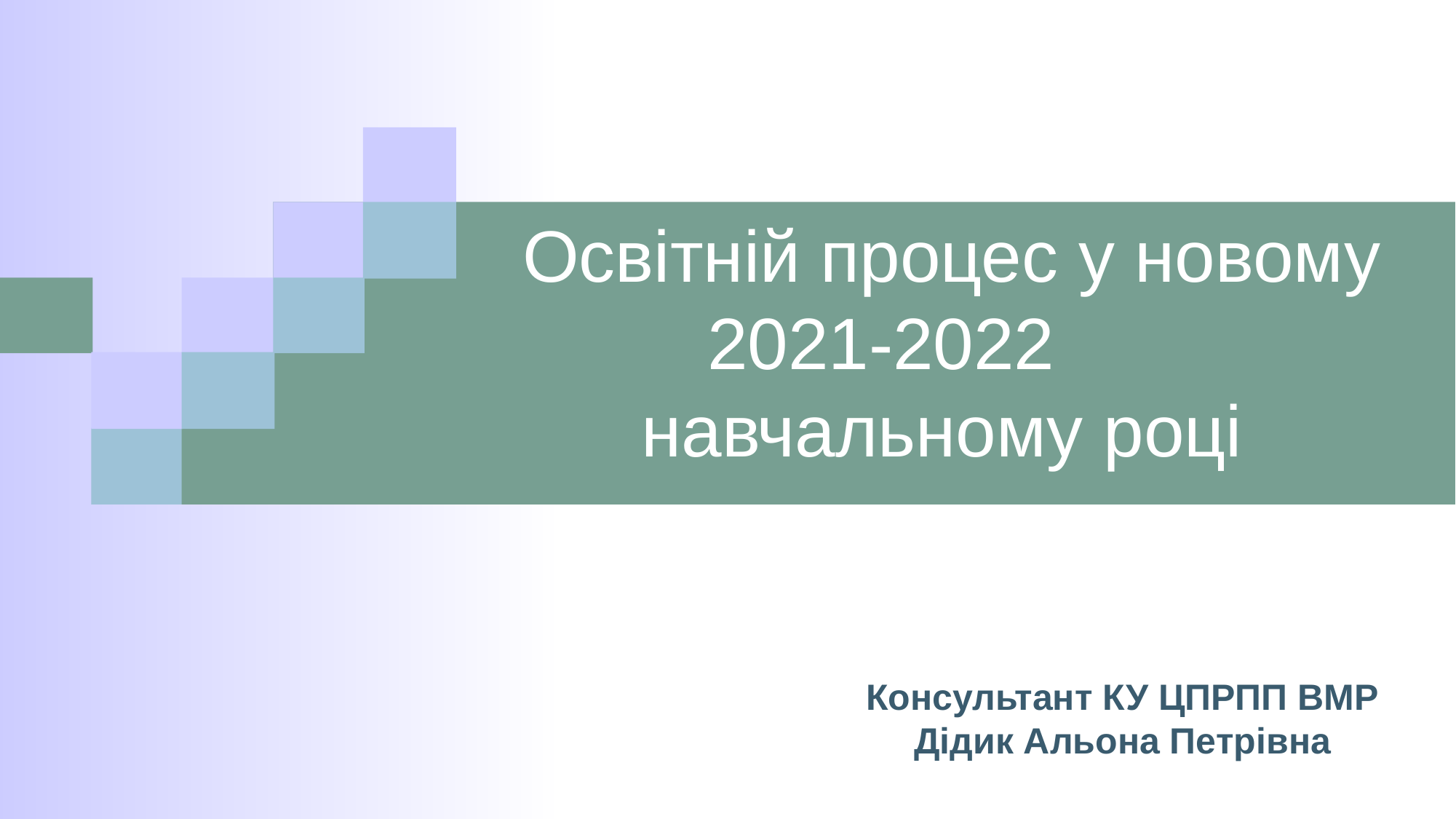

# Освітній процес у новому 2021-2022        навчальному році
Консультант КУ ЦПРПП ВМР
Дідик Альона Петрівна